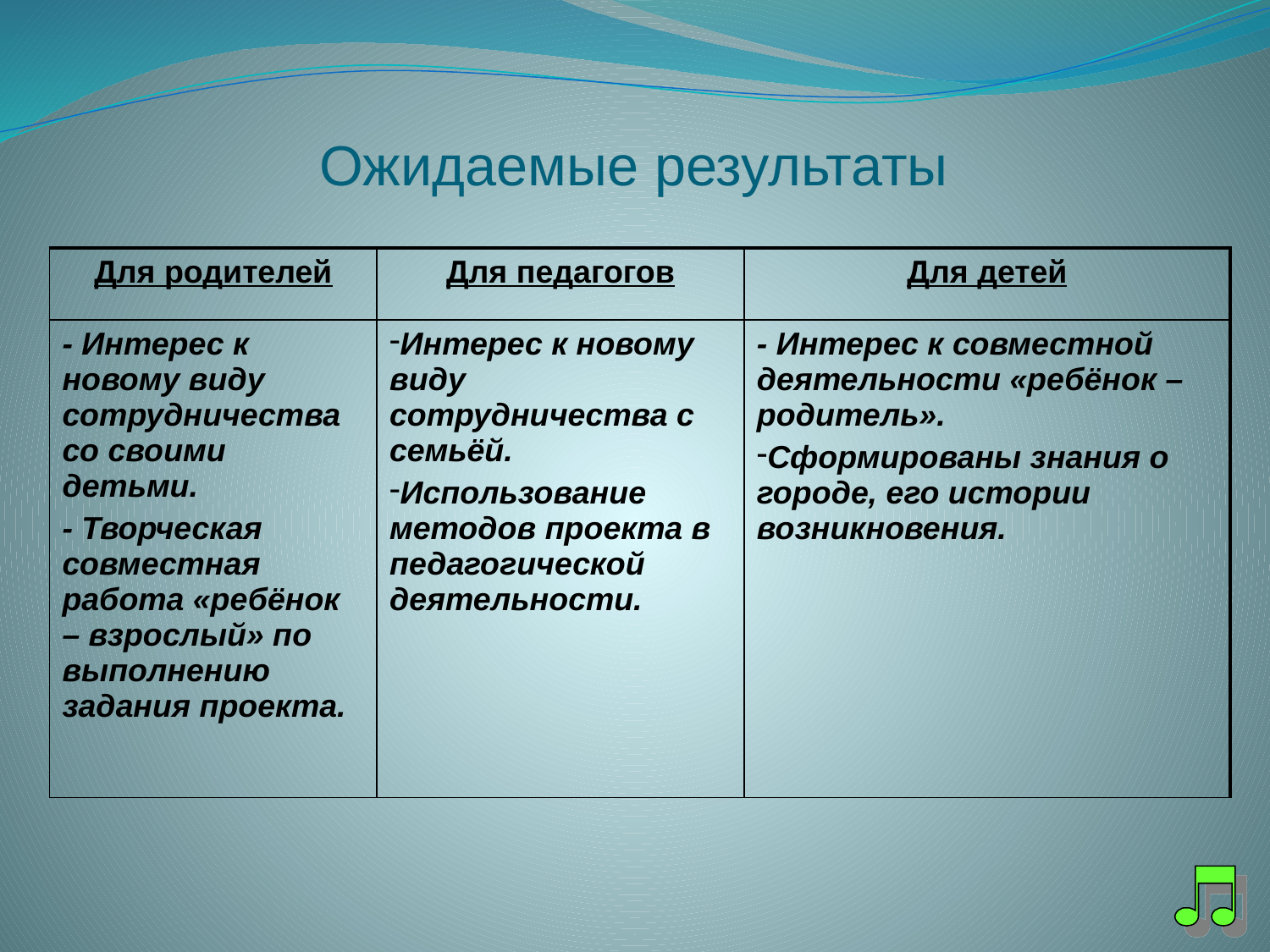

# Ожидаемые результаты
| Для родителей | Для педагогов | Для детей |
| --- | --- | --- |
| - Интерес к новому виду сотрудничества со своими детьми. - Творческая совместная работа «ребёнок – взрослый» по выполнению задания проекта. | Интерес к новому виду сотрудничества с семьёй. Использование методов проекта в педагогической деятельности. | - Интерес к совместной деятельности «ребёнок – родитель». Сформированы знания о городе, его истории возникновения. |